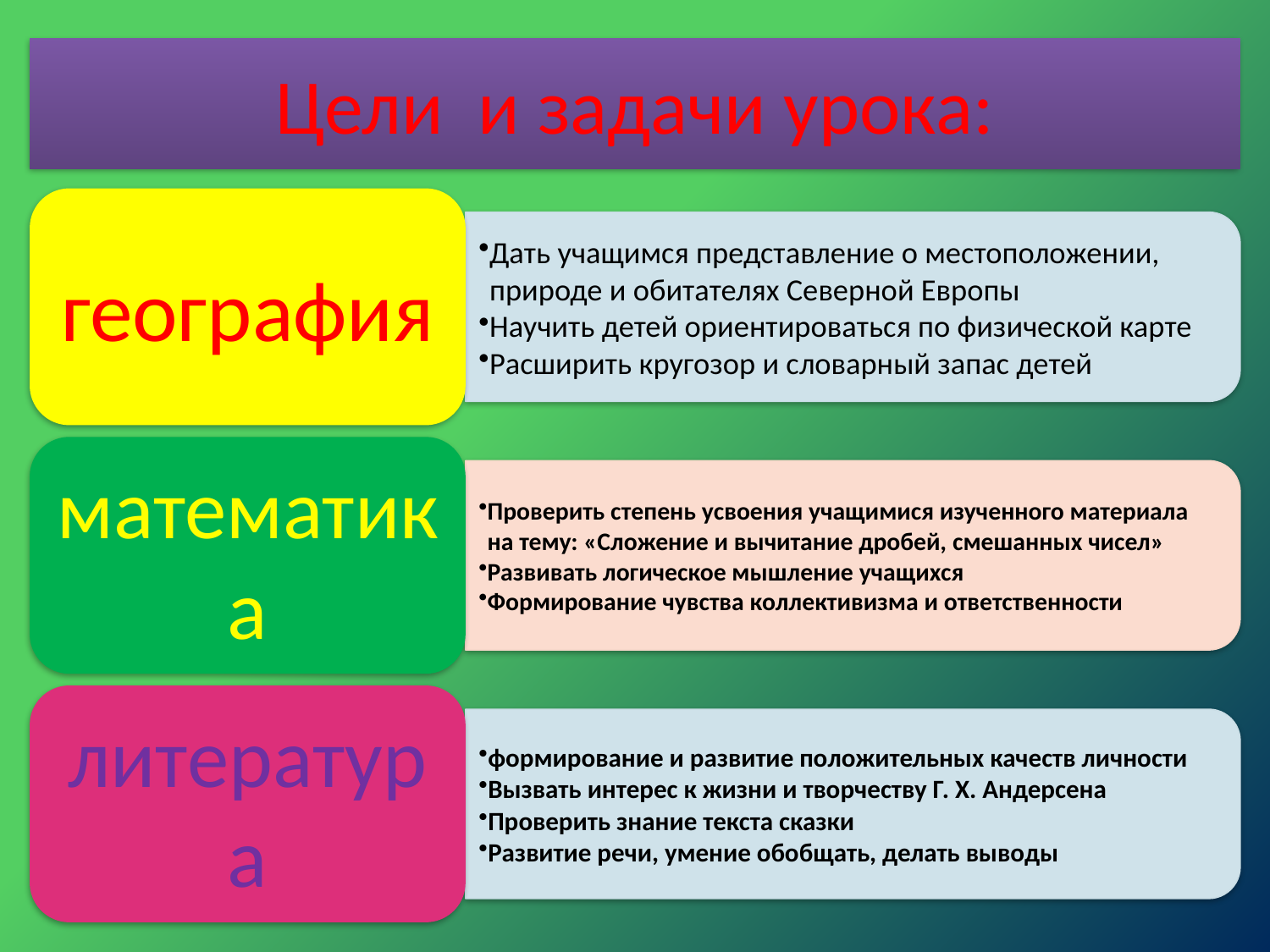

# Цели  и задачи урока:
география
Дать учащимся представление о местоположении, природе и обитателях Северной Европы
Научить детей ориентироваться по физической карте
математика
Проверить степень усвоения учащимися изученного материала на тему: «Сложение и вычитание дробей, смешанных чисел»
Развивать логическое мышление учащихся
литература
формирование и развитие положительных качеств личности
Вызвать интерес к жизни и творчеству Г. Х. Андерсена
Формирование чувства коллективизма и ответственности
Проверить знание текста сказки
Развитие речи, умение обобщать, делать выводы
Расширить кругозор и словарный запас детей